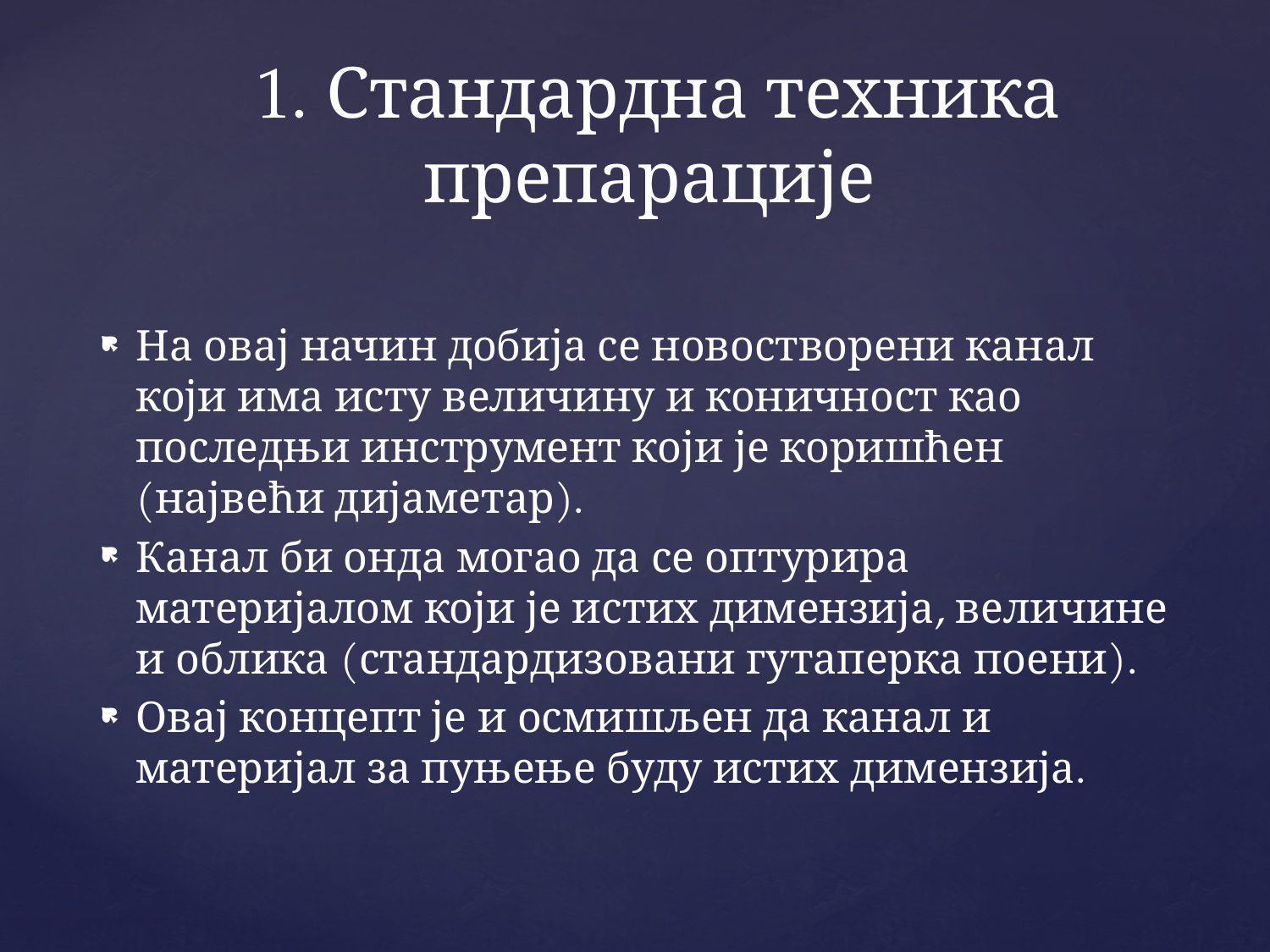

# 1. Стандардна техника препарације
На овај начин добија се новостворени канал који има исту величину и коничност као последњи инструмент који је коришћен (највећи дијаметар).
Канал би онда могао да се оптурира материјалом који је истих димензија, величине и облика (стандардизовани гутаперка поени).
Овај концепт је и осмишљен да канал и материјал за пуњење буду истих димензија.